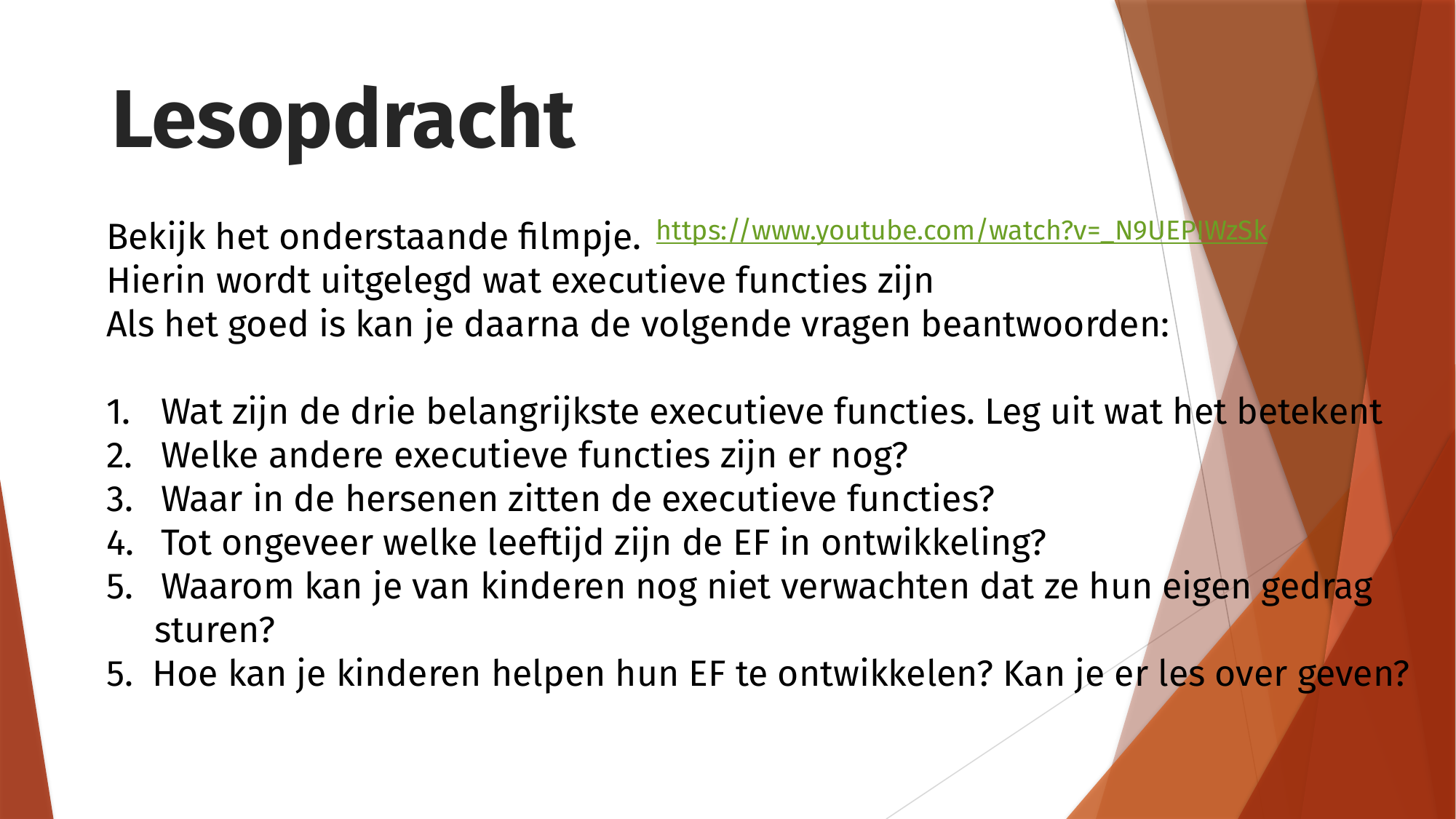

Lesopdracht
Bekijk het onderstaande filmpje.
Hierin wordt uitgelegd wat executieve functies zijn
Als het goed is kan je daarna de volgende vragen beantwoorden:

Wat zijn de drie belangrijkste executieve functies. Leg uit wat het betekent
Welke andere executieve functies zijn er nog?
Waar in de hersenen zitten de executieve functies?
Tot ongeveer welke leeftijd zijn de EF in ontwikkeling?
Waarom kan je van kinderen nog niet verwachten dat ze hun eigen gedrag
     sturen?
5.  Hoe kan je kinderen helpen hun EF te ontwikkelen? Kan je er les over geven?
https://www.youtube.com/watch?v=_N9UEPIWzSk